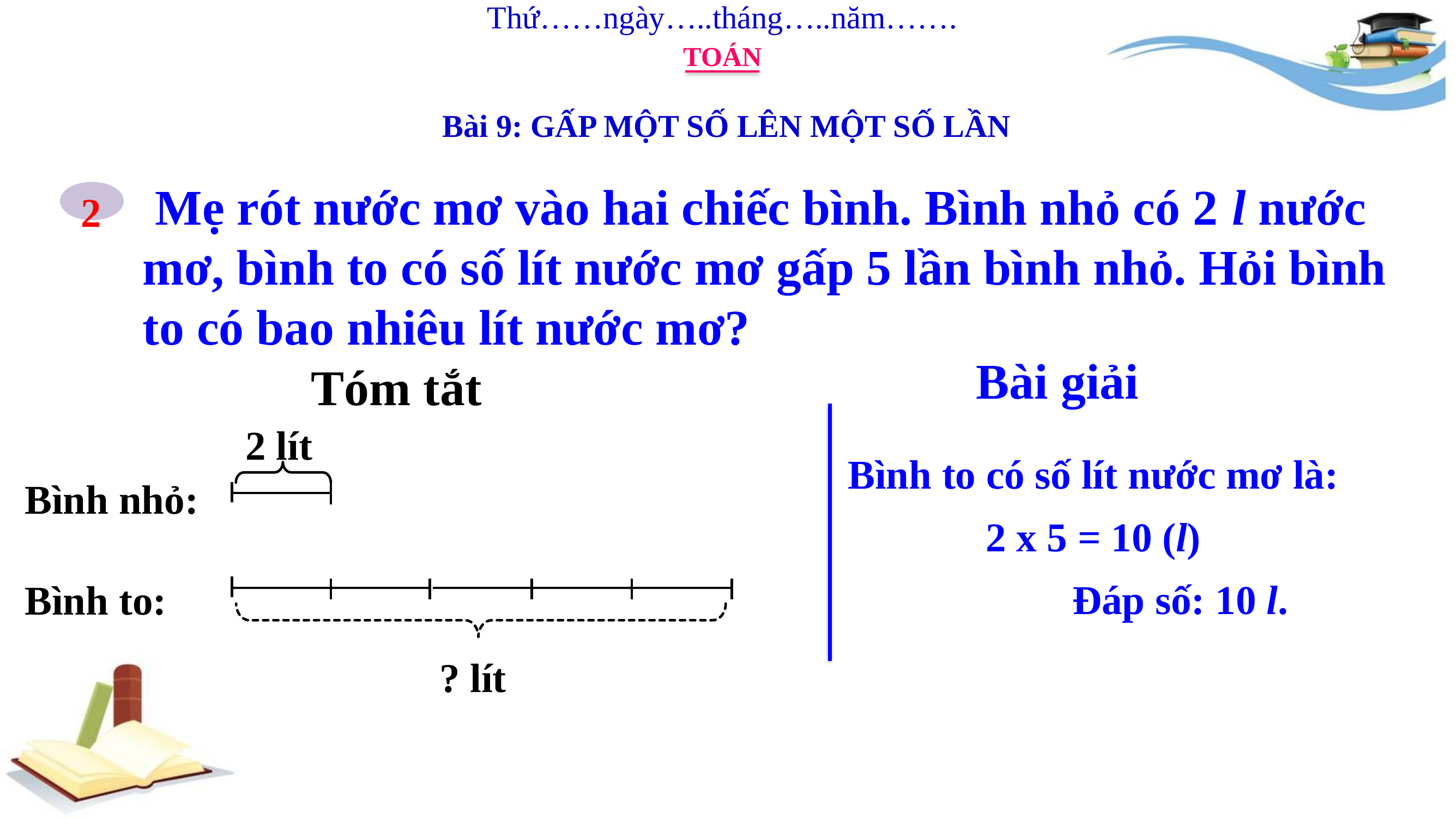

Thứ……ngày…..tháng…..năm…….
TOÁN
Bài 9: GẤP MỘT SỐ LÊN MỘT SỐ LẦN
2

 Mẹ rót nước mơ vào hai chiếc bình. Bình nhỏ có 2 l nước mơ, bình to có số lít nước mơ gấp 5 lần bình nhỏ. Hỏi bình to có bao nhiêu lít nước mơ?
Bài giải
Tóm tắt

2 lít

Bình to có số lít nước mơ là:
2 x 5 = 10 (l)
                 Đáp số: 10 l.
Bình nhỏ:
Bình to:
? lít